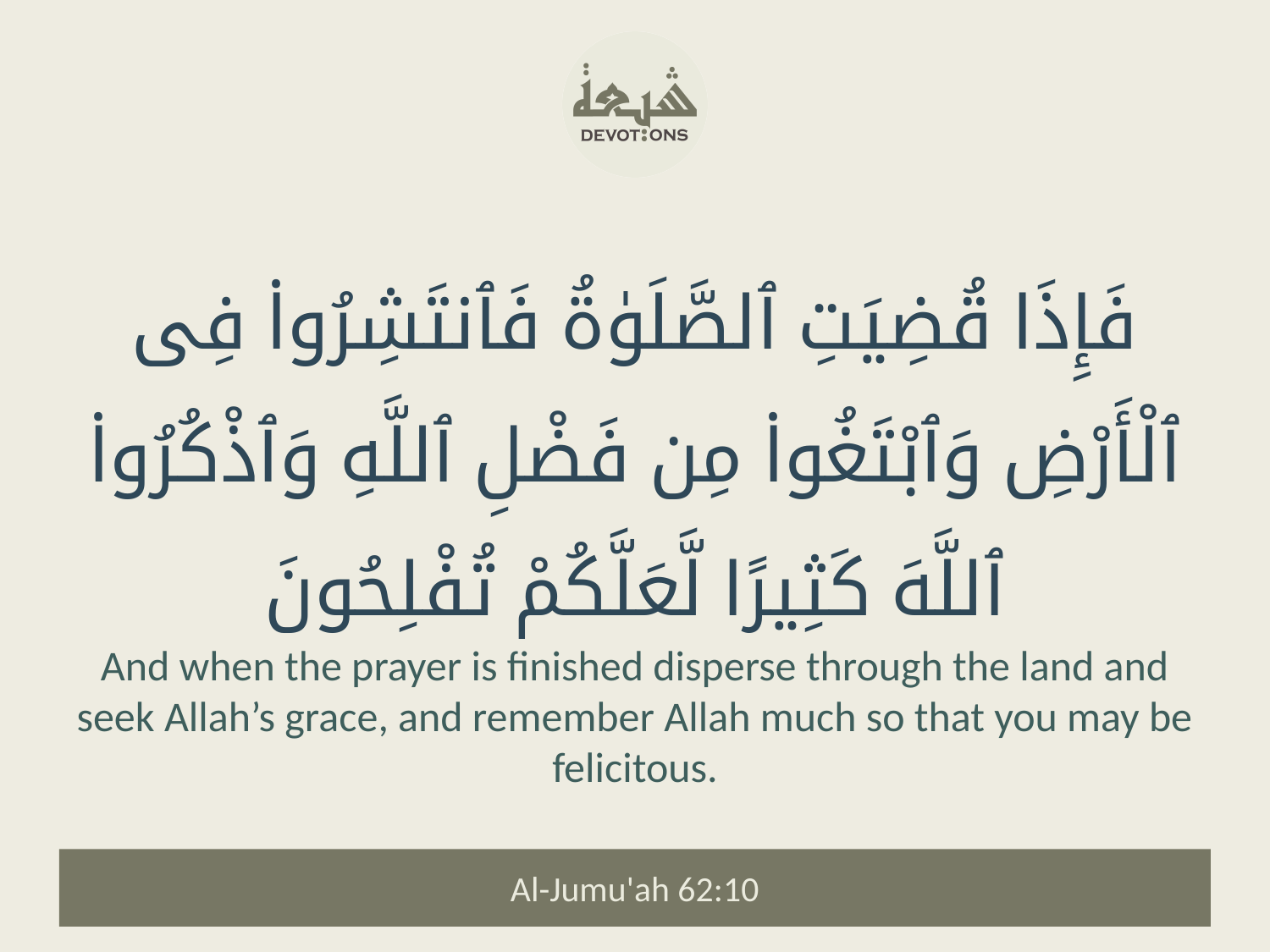

فَإِذَا قُضِيَتِ ٱلصَّلَوٰةُ فَٱنتَشِرُوا۟ فِى ٱلْأَرْضِ وَٱبْتَغُوا۟ مِن فَضْلِ ٱللَّهِ وَٱذْكُرُوا۟ ٱللَّهَ كَثِيرًا لَّعَلَّكُمْ تُفْلِحُونَ
And when the prayer is finished disperse through the land and seek Allah’s grace, and remember Allah much so that you may be felicitous.
Al-Jumu'ah 62:10